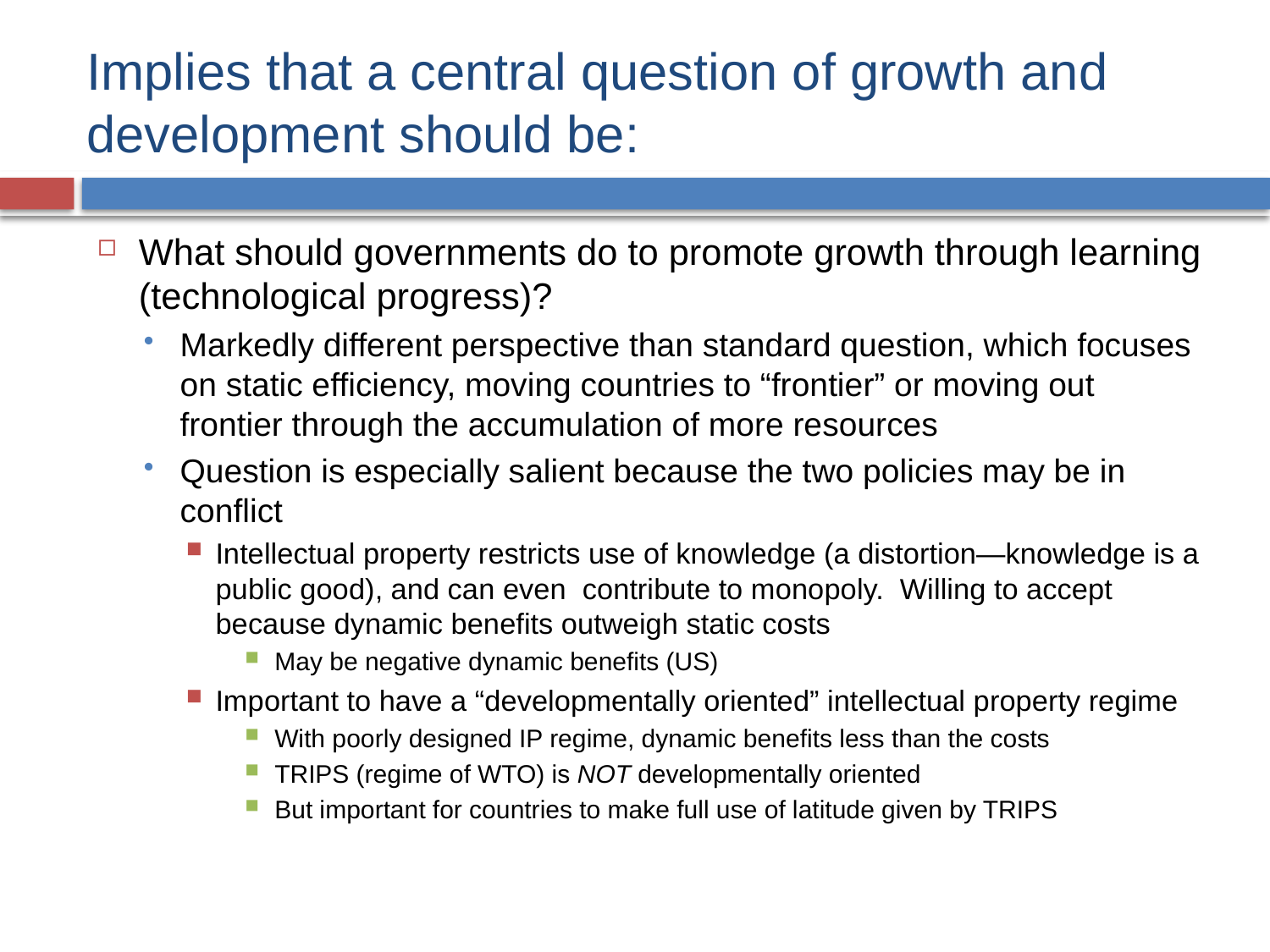

# Implies that a central question of growth and development should be:
What should governments do to promote growth through learning (technological progress)?
Markedly different perspective than standard question, which focuses on static efficiency, moving countries to “frontier” or moving out frontier through the accumulation of more resources
Question is especially salient because the two policies may be in conflict
Intellectual property restricts use of knowledge (a distortion—knowledge is a public good), and can even  contribute to monopoly.  Willing to accept because dynamic benefits outweigh static costs
May be negative dynamic benefits (US)
Important to have a “developmentally oriented” intellectual property regime
With poorly designed IP regime, dynamic benefits less than the costs
TRIPS (regime of WTO) is NOT developmentally oriented
But important for countries to make full use of latitude given by TRIPS